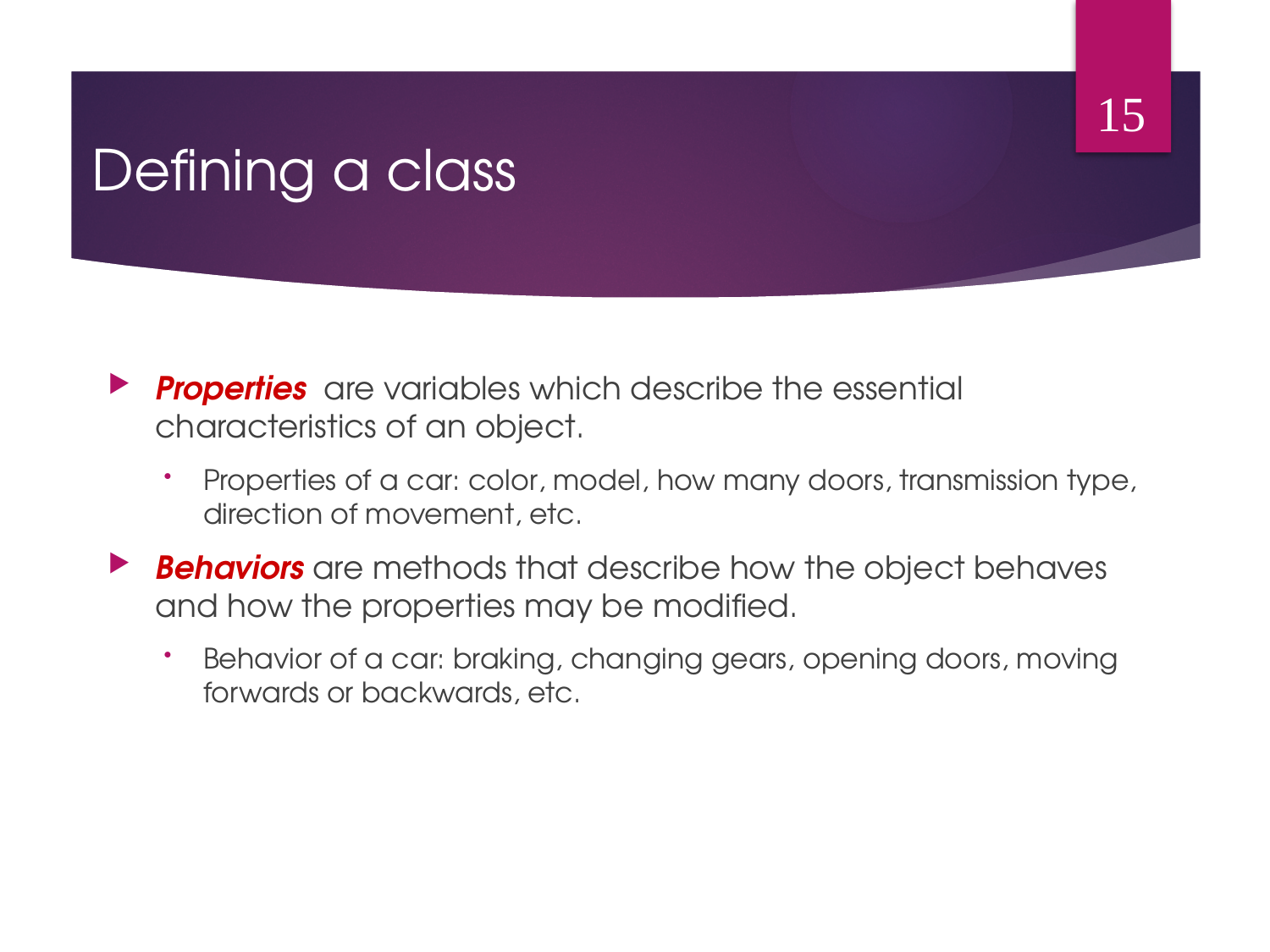

# Defining a class
15

Properties  are variables which describe the essential characteristics of an object.
Properties of a car: color, model, how many doors, transmission type, direction of movement, etc.
Behaviors are methods that describe how the object behaves and how the properties may be modified.
Behavior of a car: braking, changing gears, opening doors, moving forwards or backwards, etc.